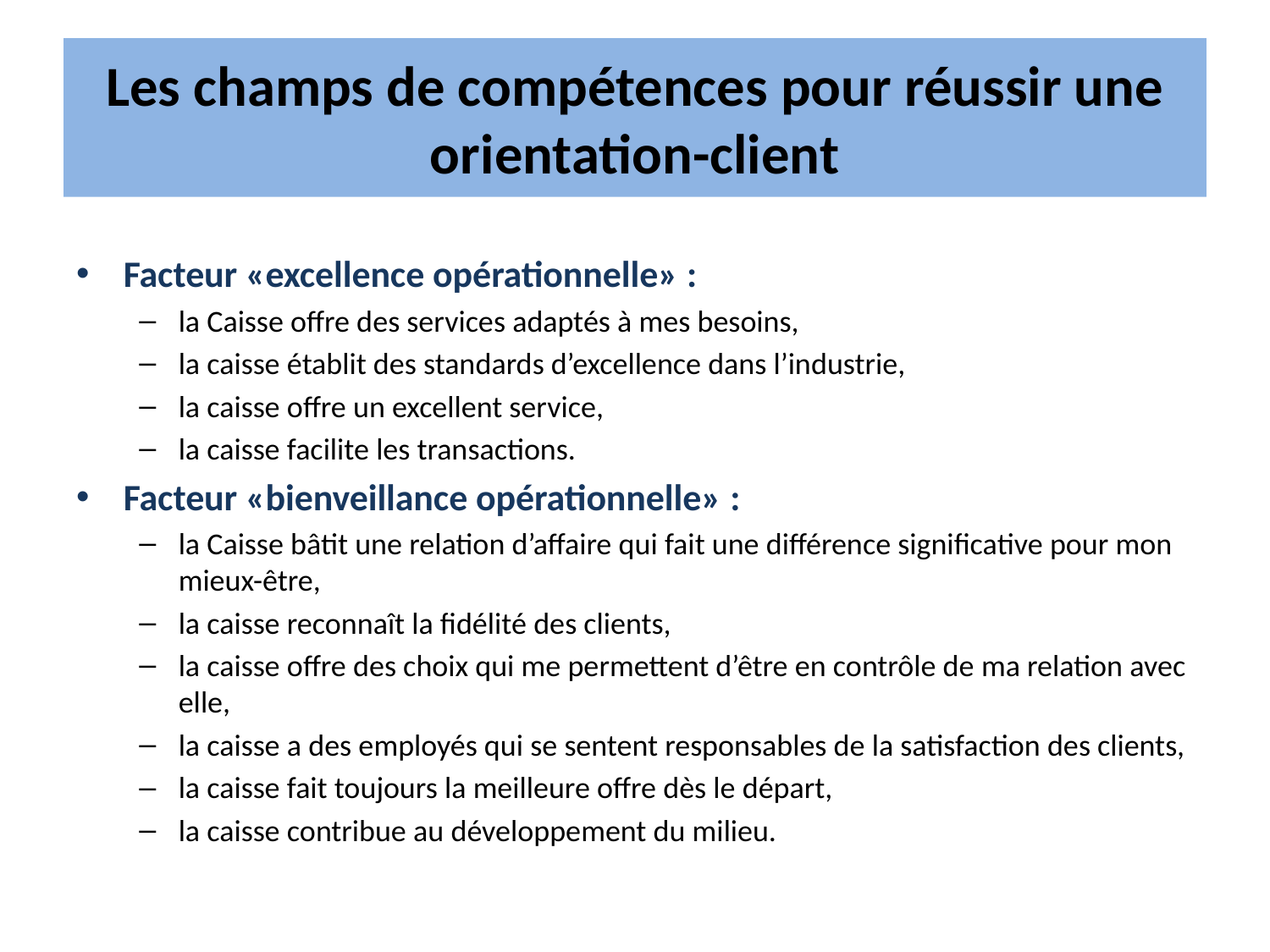

# Les champs de compétences pour réussir une orientation-client
Facteur «excellence opérationnelle» :
la Caisse offre des services adaptés à mes besoins,
la caisse établit des standards d’excellence dans l’industrie,
la caisse offre un excellent service,
la caisse facilite les transactions.
Facteur «bienveillance opérationnelle» :
la Caisse bâtit une relation d’affaire qui fait une différence significative pour mon mieux-être,
la caisse reconnaît la fidélité des clients,
la caisse offre des choix qui me permettent d’être en contrôle de ma relation avec elle,
la caisse a des employés qui se sentent responsables de la satisfaction des clients,
la caisse fait toujours la meilleure offre dès le départ,
la caisse contribue au développement du milieu.